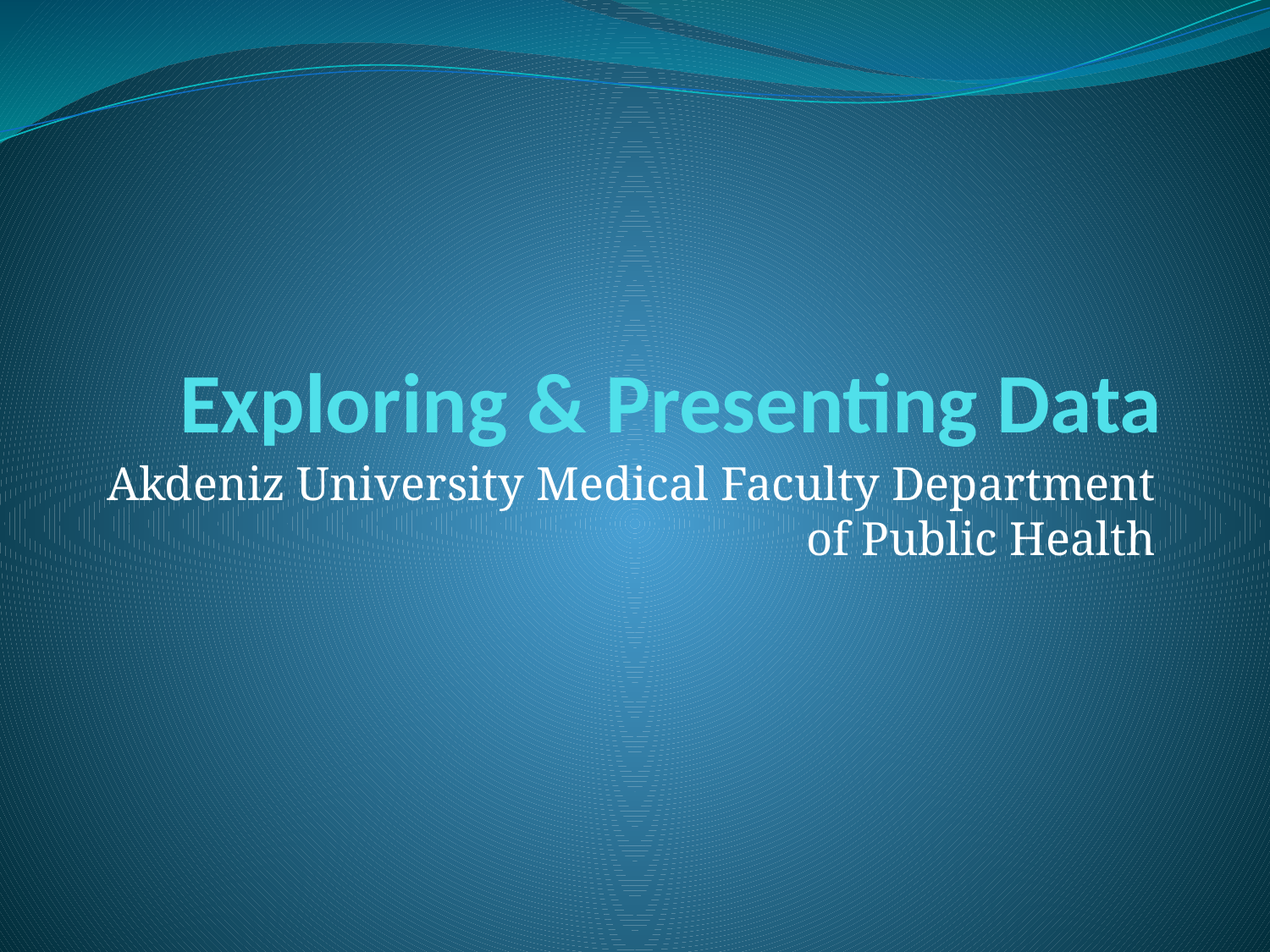

# Exploring & Presenting Data
Akdeniz University Medical Faculty Department of Public Health